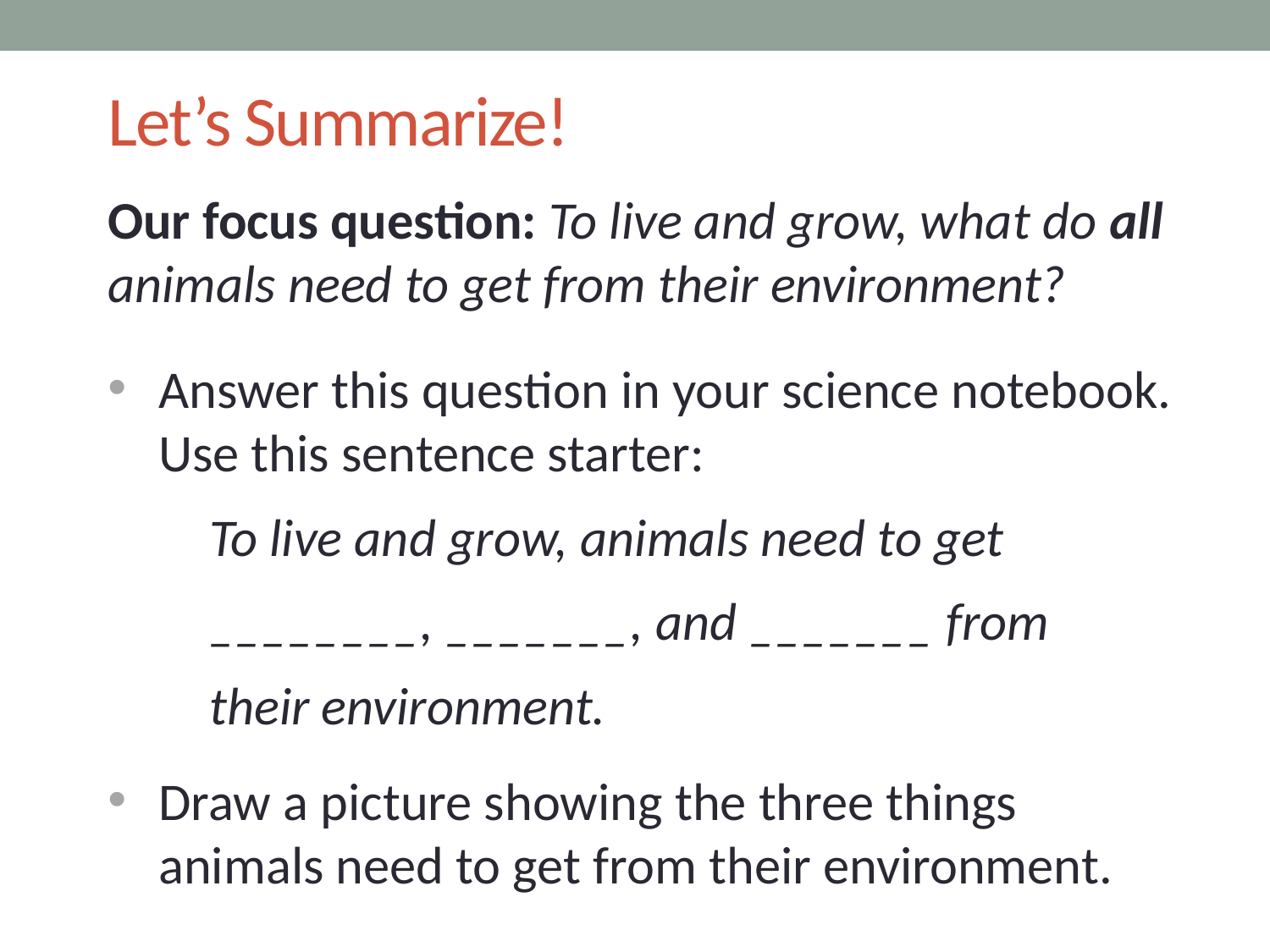

# Let’s Summarize!
Our focus question: To live and grow, what do all animals need to get from their environment?
Answer this question in your science notebook. Use this sentence starter:
To live and grow, animals need to get
________, _______, and _______ from
their environment.
Draw a picture showing the three things animals need to get from their environment.